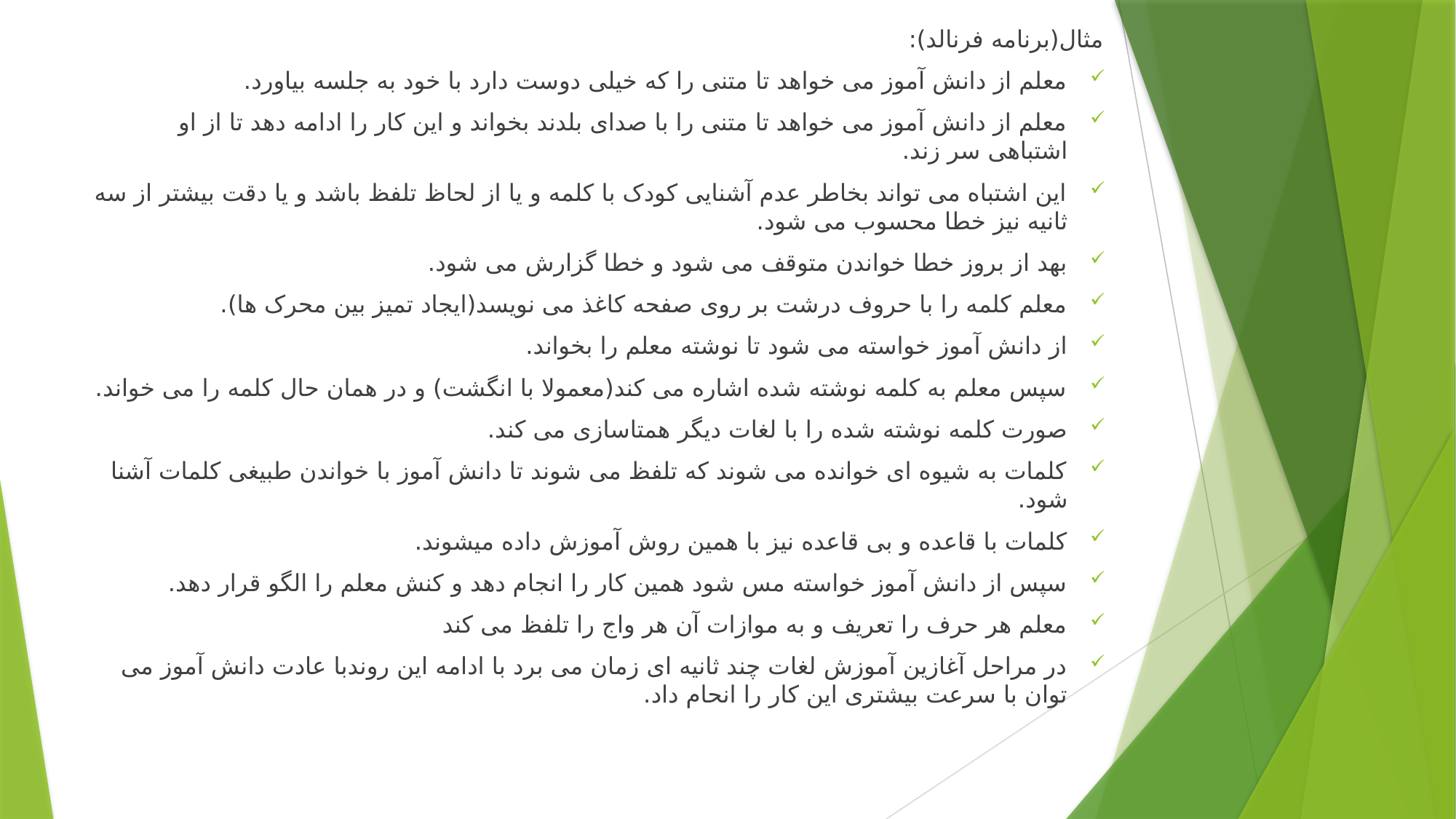

مثال(برنامه فرنالد):
معلم از دانش آموز می خواهد تا متنی را که خیلی دوست دارد با خود به جلسه بیاورد.
معلم از دانش آموز می خواهد تا متنی را با صدای بلدند بخواند و این کار را ادامه دهد تا از او اشتباهی سر زند.
این اشتباه می تواند بخاطر عدم آشنایی کودک با کلمه و یا از لحاظ تلفظ باشد و یا دقت بیشتر از سه ثانیه نیز خطا محسوب می شود.
بهد از بروز خطا خواندن متوقف می شود و خطا گزارش می شود.
معلم کلمه را با حروف درشت بر روی صفحه کاغذ می نویسد(ایجاد تمیز بین محرک ها).
از دانش آموز خواسته می شود تا نوشته معلم را بخواند.
سپس معلم به کلمه نوشته شده اشاره می کند(معمولا با انگشت) و در همان حال کلمه را می خواند.
صورت کلمه نوشته شده را با لغات دیگر همتاسازی می کند.
کلمات به شیوه ای خوانده می شوند که تلفظ می شوند تا دانش آموز با خواندن طبیغی کلمات آشنا شود.
کلمات با قاعده و بی قاعده نیز با همین روش آموزش داده میشوند.
سپس از دانش آموز خواسته مس شود همین کار را انجام دهد و کنش معلم را الگو قرار دهد.
معلم هر حرف را تعریف و به موازات آن هر واج را تلفظ می کند
در مراحل آغازین آموزش لغات چند ثانیه ای زمان می برد با ادامه این روندبا عادت دانش آموز می توان با سرعت بیشتری این کار را انحام داد.